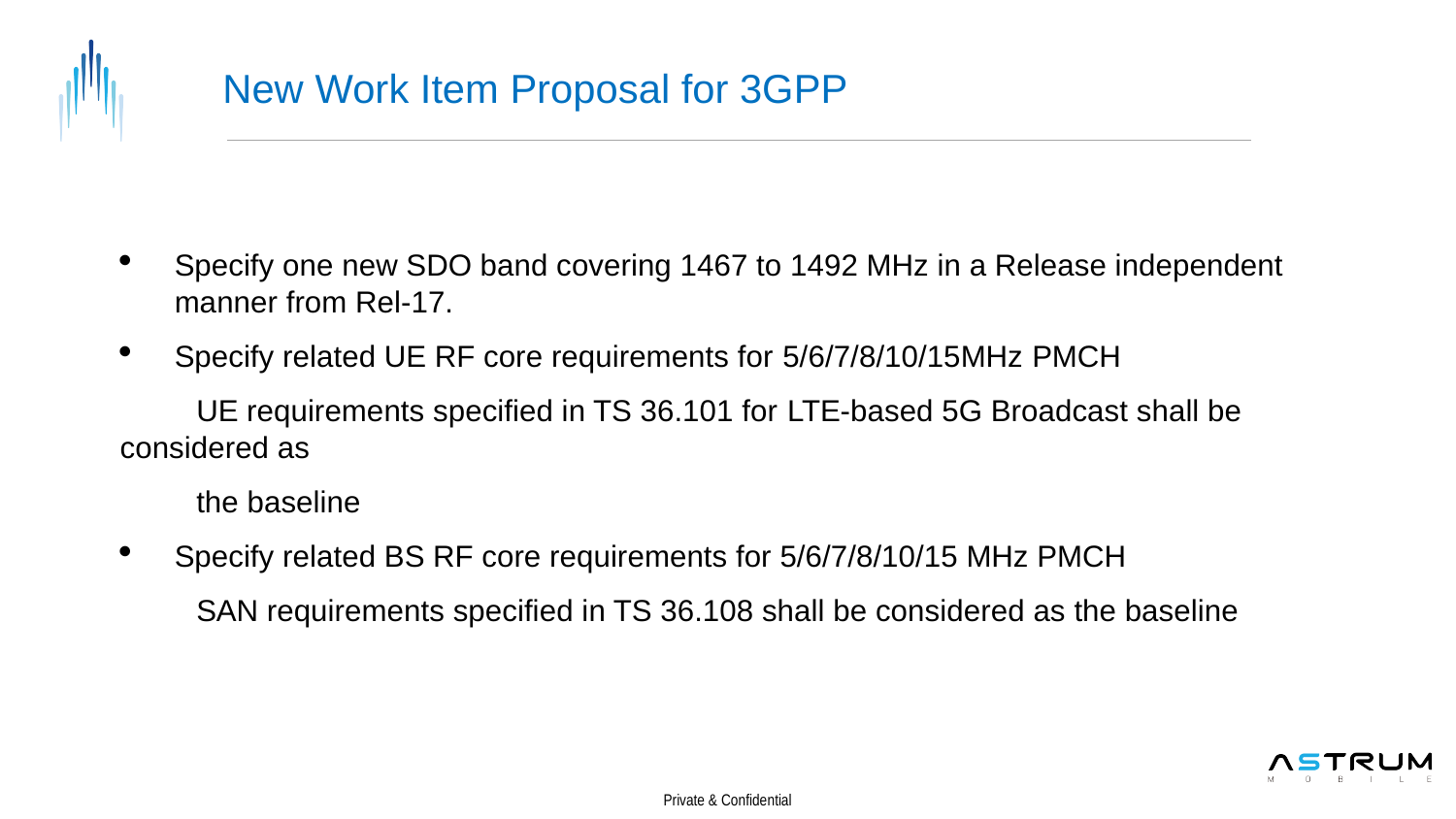

New Work Item Proposal for 3GPP
Specify one new SDO band covering 1467 to 1492 MHz in a Release independent manner from Rel-17.
Specify related UE RF core requirements for 5/6/7/8/10/15MHz PMCH
         UE requirements specified in TS 36.101 for LTE-based 5G Broadcast shall be considered as
         the baseline
Specify related BS RF core requirements for 5/6/7/8/10/15 MHz PMCH
         SAN requirements specified in TS 36.108 shall be considered as the baseline

Private & Confidential